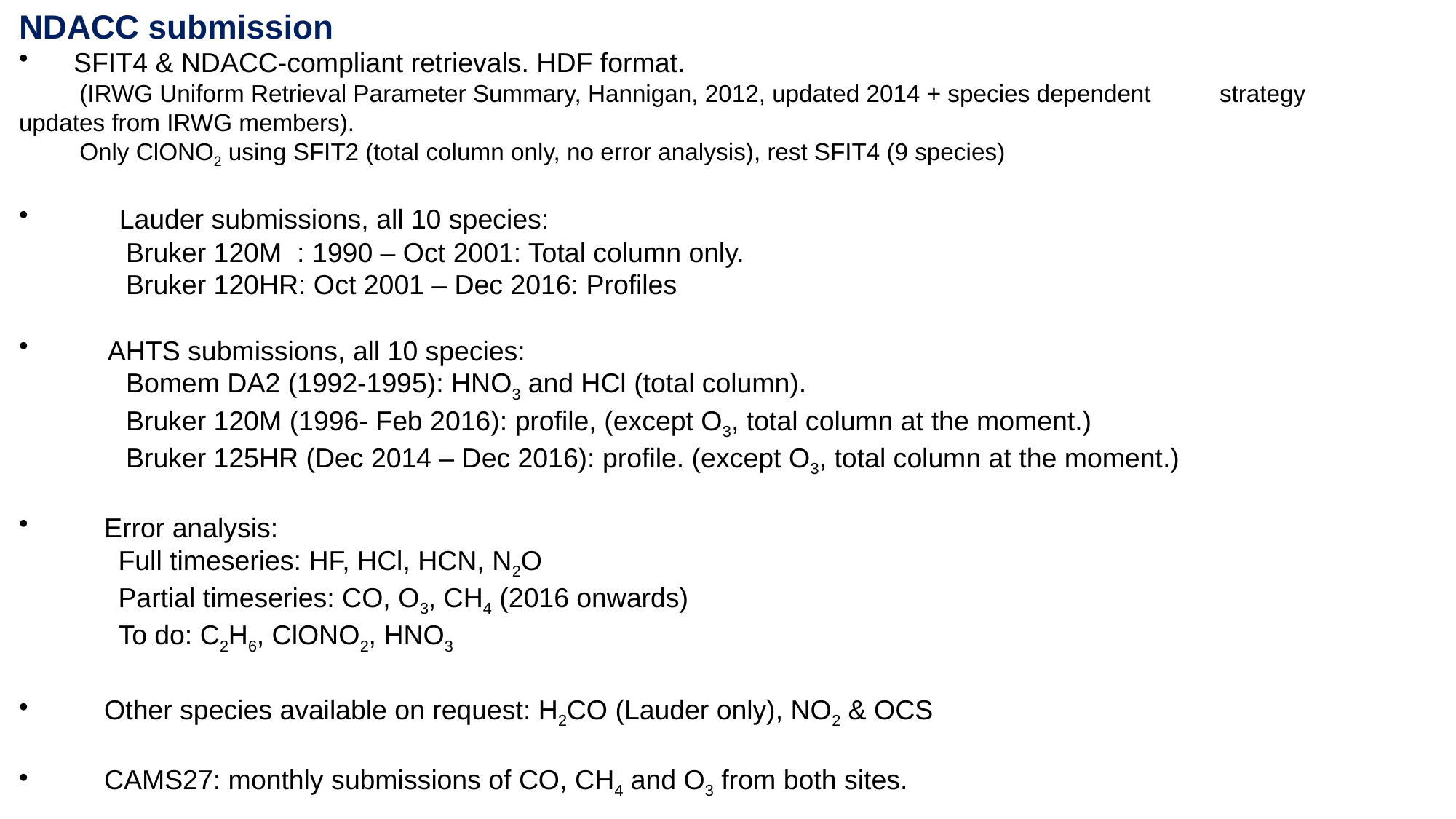

NDACC submission
SFIT4 & NDACC-compliant retrievals. HDF format.
         (IRWG Uniform Retrieval Parameter Summary, Hannigan, 2012, updated 2014 + species dependent    	strategy updates from IRWG members).
         Only ClONO2 using SFIT2 (total column only, no error analysis), rest SFIT4 (9 species)

      Lauder submissions, all 10 species:
              Bruker 120M  : 1990 – Oct 2001: Total column only.
              Bruker 120HR: Oct 2001 – Dec 2016: Profiles

AHTS submissions, all 10 species:
              Bomem DA2 (1992-1995): HNO3 and HCl (total column).
              Bruker 120M (1996- Feb 2016): profile, (except O3, total column at the moment.)
              Bruker 125HR (Dec 2014 – Dec 2016): profile. (except O3, total column at the moment.)

    Error analysis:
             Full timeseries: HF, HCl, HCN, N2O
             Partial timeseries: CO, O3, CH4 (2016 onwards)
             To do: C2H6, ClONO2, HNO3

    Other species available on request: H2CO (Lauder only), NO2 & OCS

    CAMS27: monthly submissions of CO, CH4 and O3 from both sites.